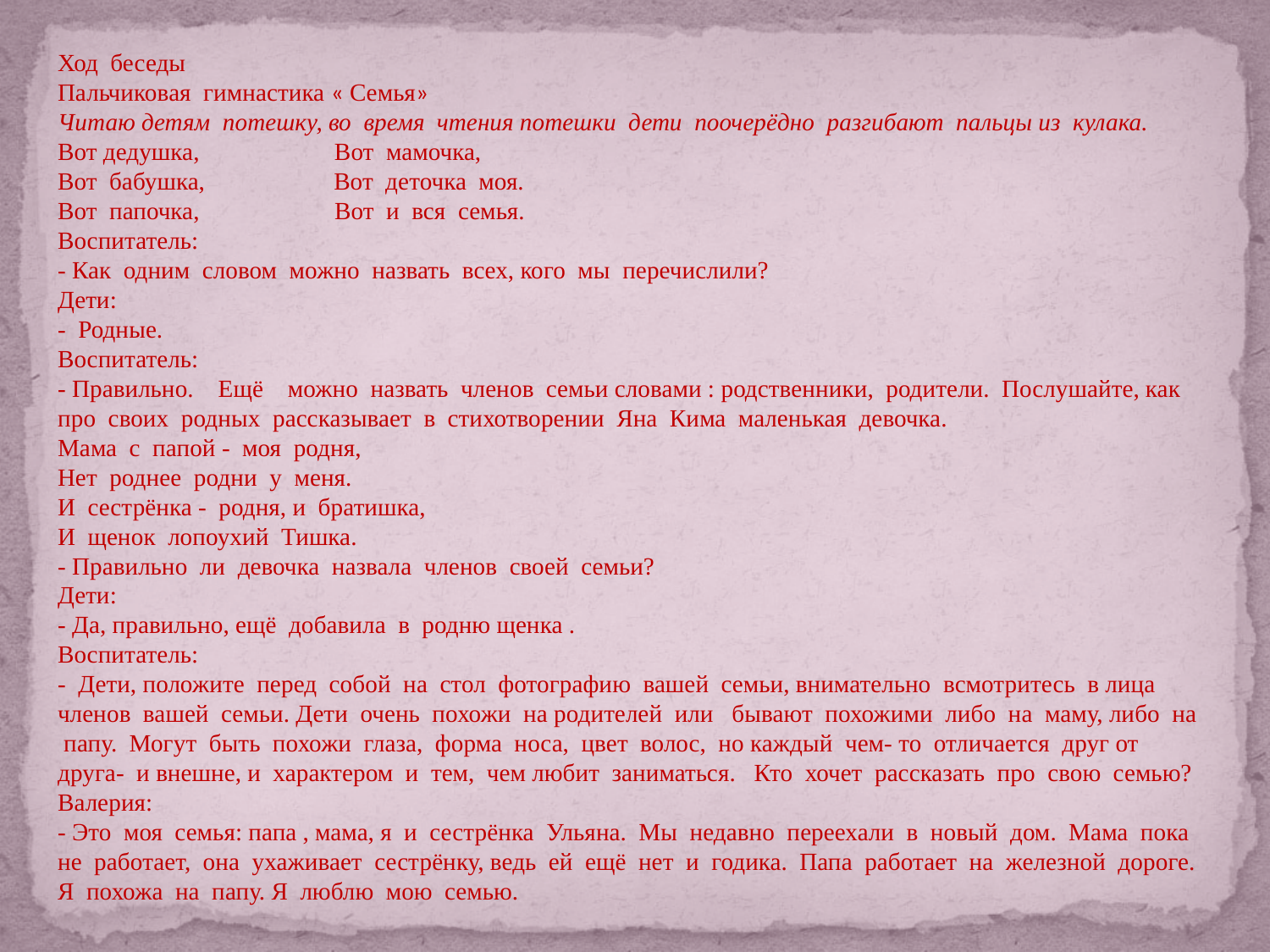

Ход  беседы
Пальчиковая  гимнастика « Семья»
Читаю детям  потешку, во  время  чтения потешки  дети  поочерёдно  разгибают  пальцы из  кулака.
Вот дедушка,                      Вот  мамочка,
Вот  бабушка,                     Вот  деточка  моя.
Вот  папочка,                      Вот  и  вся  семья.
Воспитатель:
- Как  одним  словом  можно  назвать  всех, кого  мы  перечислили?
Дети:
-  Родные.
Воспитатель:
- Правильно.    Ещё    можно  назвать  членов  семьи словами : родственники,  родители.  Послушайте, как  про  своих  родных  рассказывает  в  стихотворении  Яна  Кима  маленькая  девочка.
Мама  с  папой -  моя  родня,
Нет  роднее  родни  у  меня.
И  сестрёнка -  родня, и  братишка,
И  щенок  лопоухий  Тишка.
- Правильно  ли  девочка  назвала  членов  своей  семьи?
Дети:
- Да, правильно, ещё  добавила  в  родню щенка .
Воспитатель:
-  Дети, положите  перед  собой  на  стол  фотографию  вашей  семьи, внимательно  всмотритесь  в лица  членов  вашей  семьи. Дети  очень  похожи  на родителей  или   бывают  похожими  либо  на  маму, либо  на  папу.  Могут  быть  похожи  глаза,  форма  носа,  цвет  волос,  но каждый  чем- то  отличается  друг от  друга-  и внешне, и  характером  и  тем,  чем любит  заниматься.   Кто  хочет  рассказать  про  свою  семью?
Валерия:
- Это  моя  семья: папа , мама, я  и  сестрёнка  Ульяна.  Мы  недавно  переехали  в  новый  дом.  Мама  пока  не  работает,  она  ухаживает  сестрёнку, ведь  ей  ещё  нет  и  годика.  Папа  работает  на  железной  дороге. Я  похожа  на  папу. Я  люблю  мою  семью.